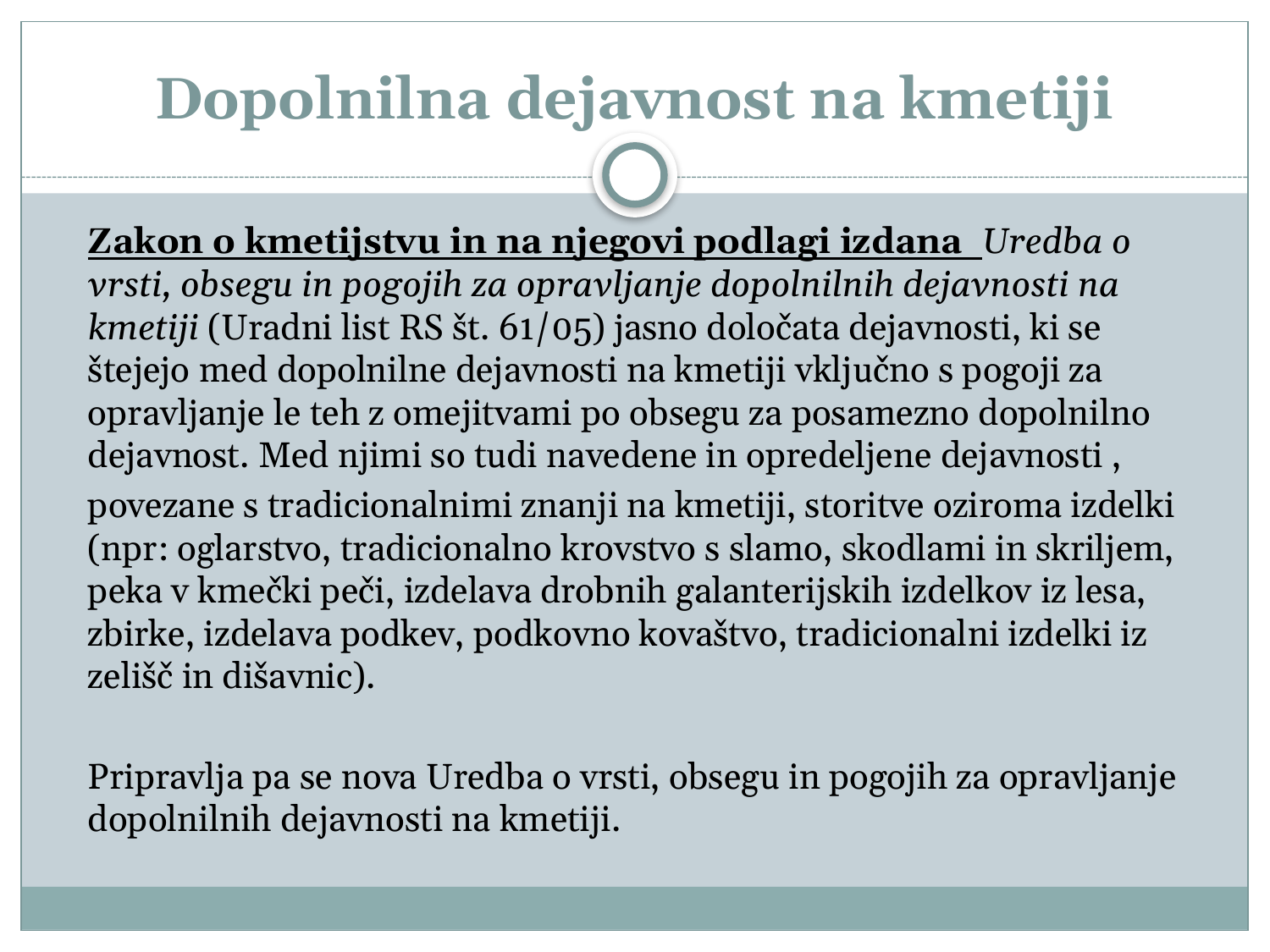

# Dopolnilna dejavnost na kmetiji
	Zakon o kmetijstvu in na njegovi podlagi izdana  Uredba o vrsti, obsegu in pogojih za opravljanje dopolnilnih dejavnosti na kmetiji (Uradni list RS št. 61/05) jasno določata dejavnosti, ki se štejejo med dopolnilne dejavnosti na kmetiji vključno s pogoji za opravljanje le teh z omejitvami po obsegu za posamezno dopolnilno dejavnost. Med njimi so tudi navedene in opredeljene dejavnosti ,
	povezane s tradicionalnimi znanji na kmetiji, storitve oziroma izdelki (npr: oglarstvo, tradicionalno krovstvo s slamo, skodlami in skriljem, peka v kmečki peči, izdelava drobnih galanterijskih izdelkov iz lesa, zbirke, izdelava podkev, podkovno kovaštvo, tradicionalni izdelki iz zelišč in dišavnic).

	Pripravlja pa se nova Uredba o vrsti, obsegu in pogojih za opravljanje dopolnilnih dejavnosti na kmetiji.